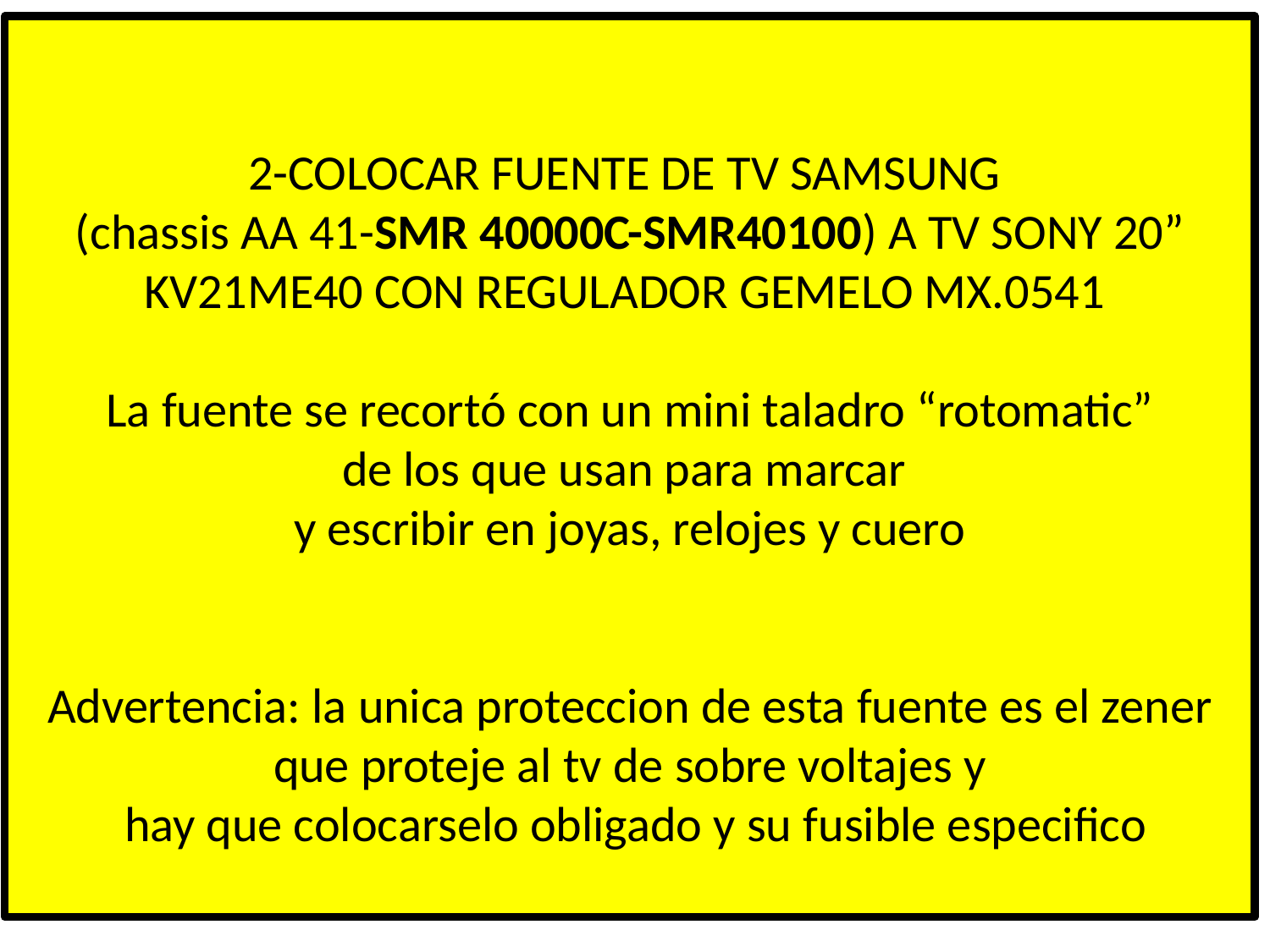

2-COLOCAR FUENTE DE TV SAMSUNG
(chassis AA 41-SMR 40000C-SMR40100) A TV SONY 20” KV21ME40 CON REGULADOR GEMELO MX.0541

La fuente se recortó con un mini taladro “rotomatic”
de los que usan para marcar
y escribir en joyas, relojes y cuero

Advertencia: la unica proteccion de esta fuente es el zener
que proteje al tv de sobre voltajes y
 hay que colocarselo obligado y su fusible especifico